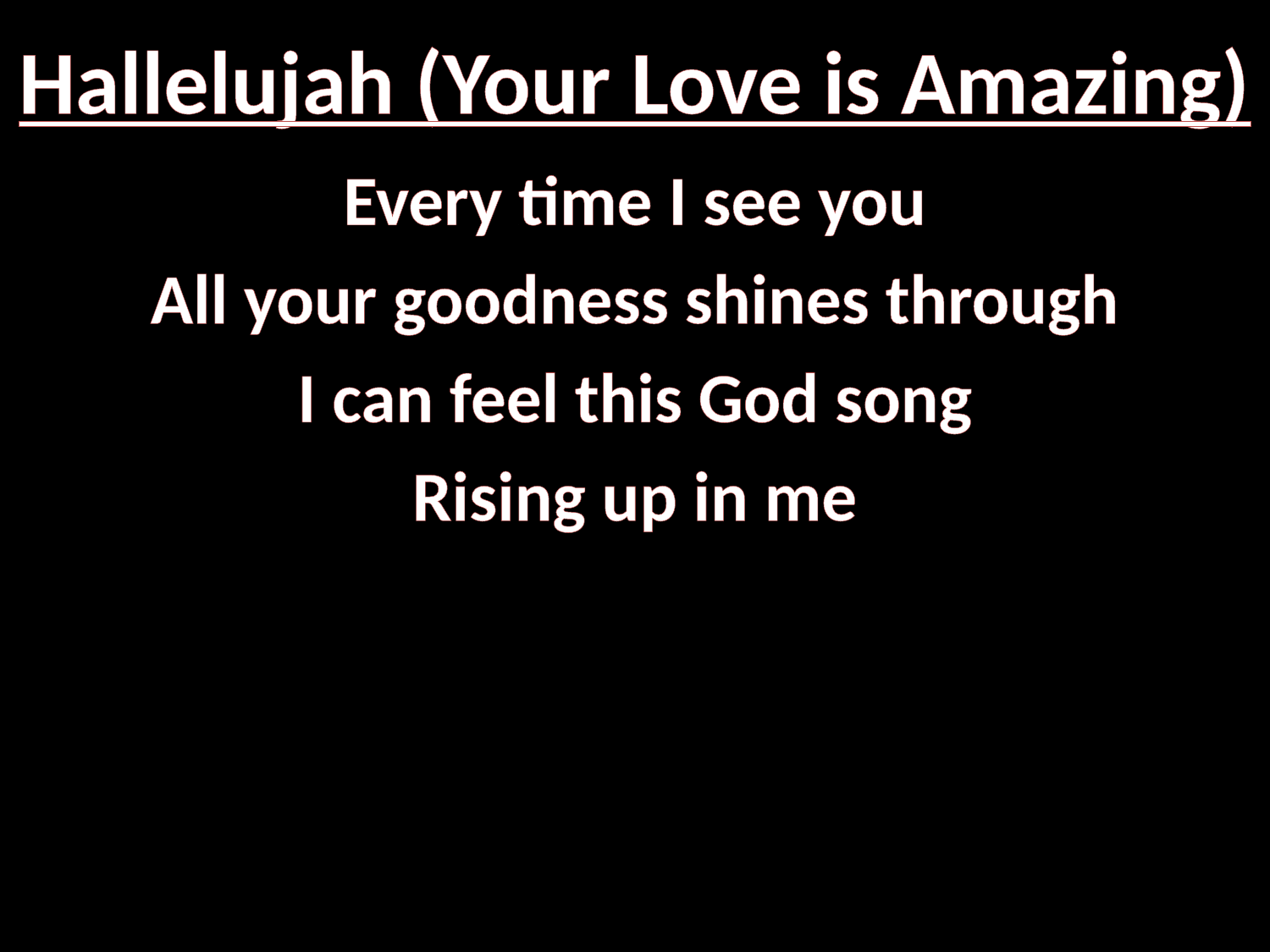

# Hallelujah (Your Love is Amazing)
Every time I see you
All your goodness shines through
I can feel this God song
Rising up in me